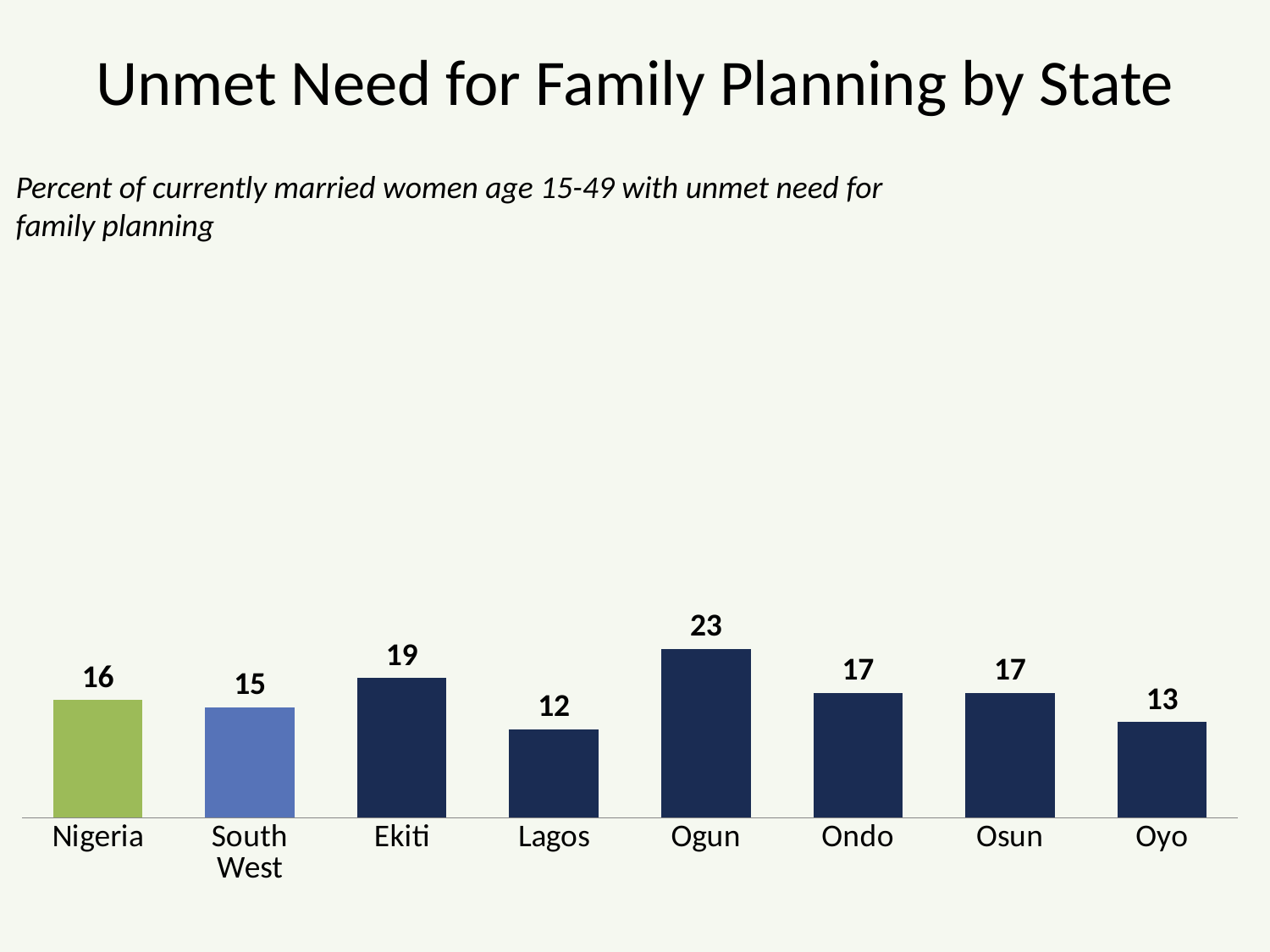

# Unmet Need for Family Planning by State
Percent of currently married women age 15-49 with unmet need for family planning

### Chart

| Category | Women  |
|---|---|
| Nigeria | 16.0 |
| South West | 15.0 |
| Ekiti | 19.0 |
| Lagos | 12.0 |
| Ogun | 23.0 |
| Ondo | 17.0 |
| Osun | 17.0 |
| Oyo | 13.0 |